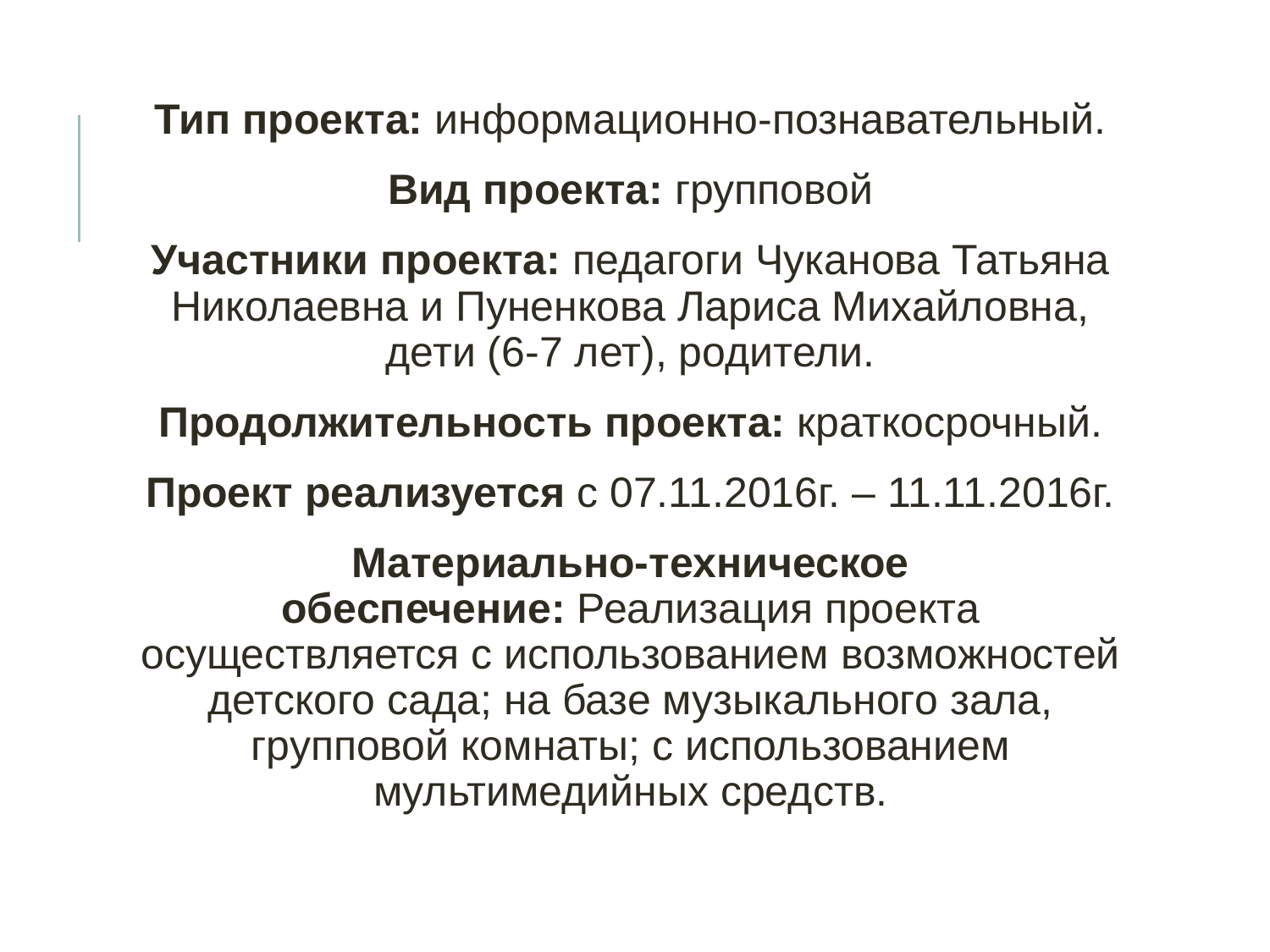

Тип проекта: информационно-познавательный.
Вид проекта: групповой
Участники проекта: педагоги Чуканова Татьяна Николаевна и Пуненкова Лариса Михайловна, дети (6-7 лет), родители.
Продолжительность проекта: краткосрочный.
Проект реализуется с 07.11.2016г. – 11.11.2016г.
Материально-техническое обеспечение: Реализация проекта осуществляется с использованием возможностей детского сада; на базе музыкального зала, групповой комнаты; с использованием мультимедийных средств.